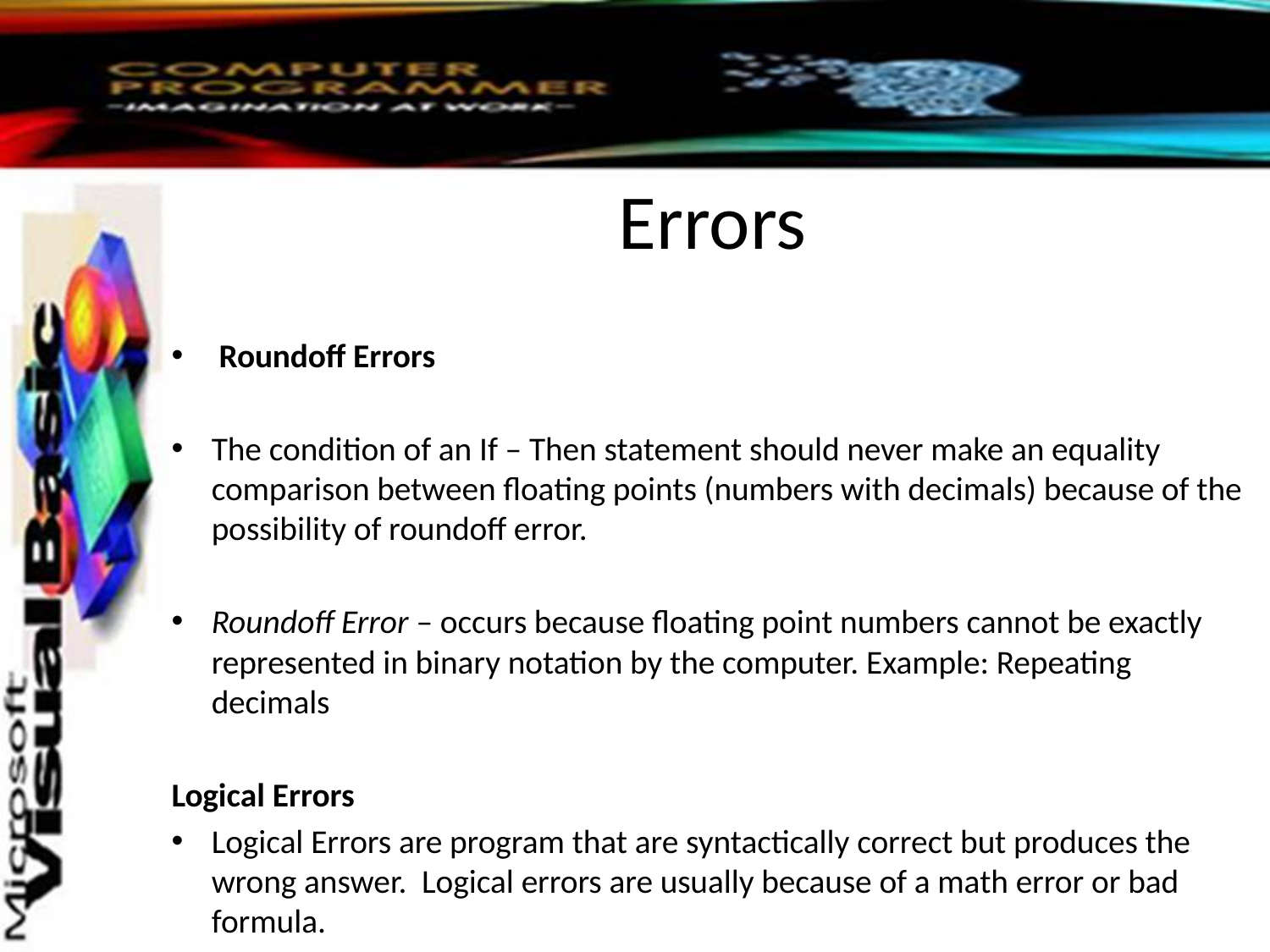

# Errors
 Roundoff Errors

The condition of an If – Then statement should never make an equality comparison between floating points (numbers with decimals) because of the possibility of roundoff error.

Roundoff Error – occurs because floating point numbers cannot be exactly represented in binary notation by the computer. Example: Repeating decimals

Logical Errors
Logical Errors are program that are syntactically correct but produces the wrong answer.  Logical errors are usually because of a math error or bad formula.